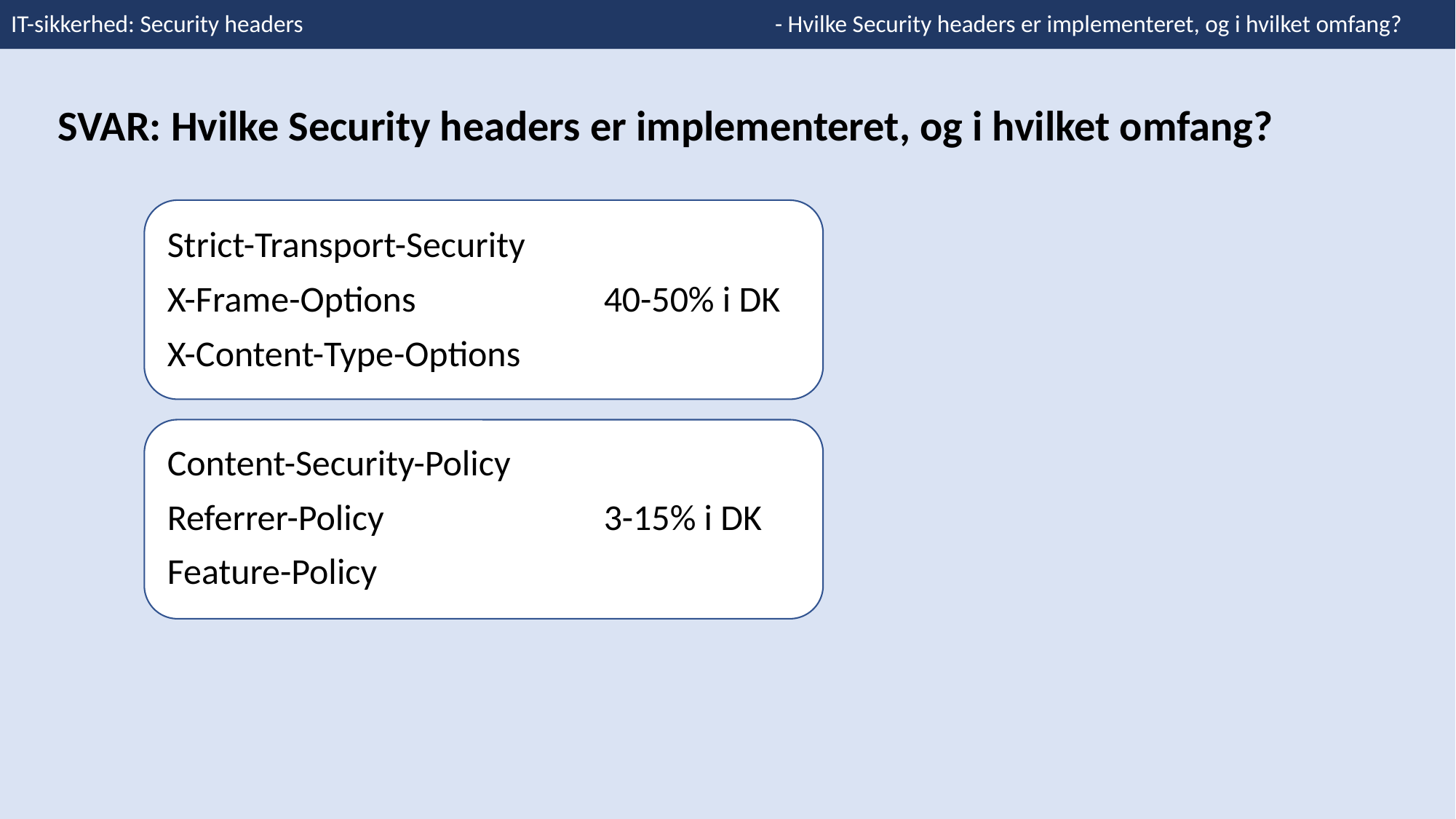

# IT-sikkerhed: Security headers					- Hvilke Security headers er implementeret, og i hvilket omfang?
SVAR: Hvilke Security headers er implementeret, og i hvilket omfang?

	Strict-Transport-Security
	X-Frame-Options		40-50% i DK
	X-Content-Type-Options

	Content-Security-Policy
	Referrer-Policy			3-15% i DK
	Feature-Policy